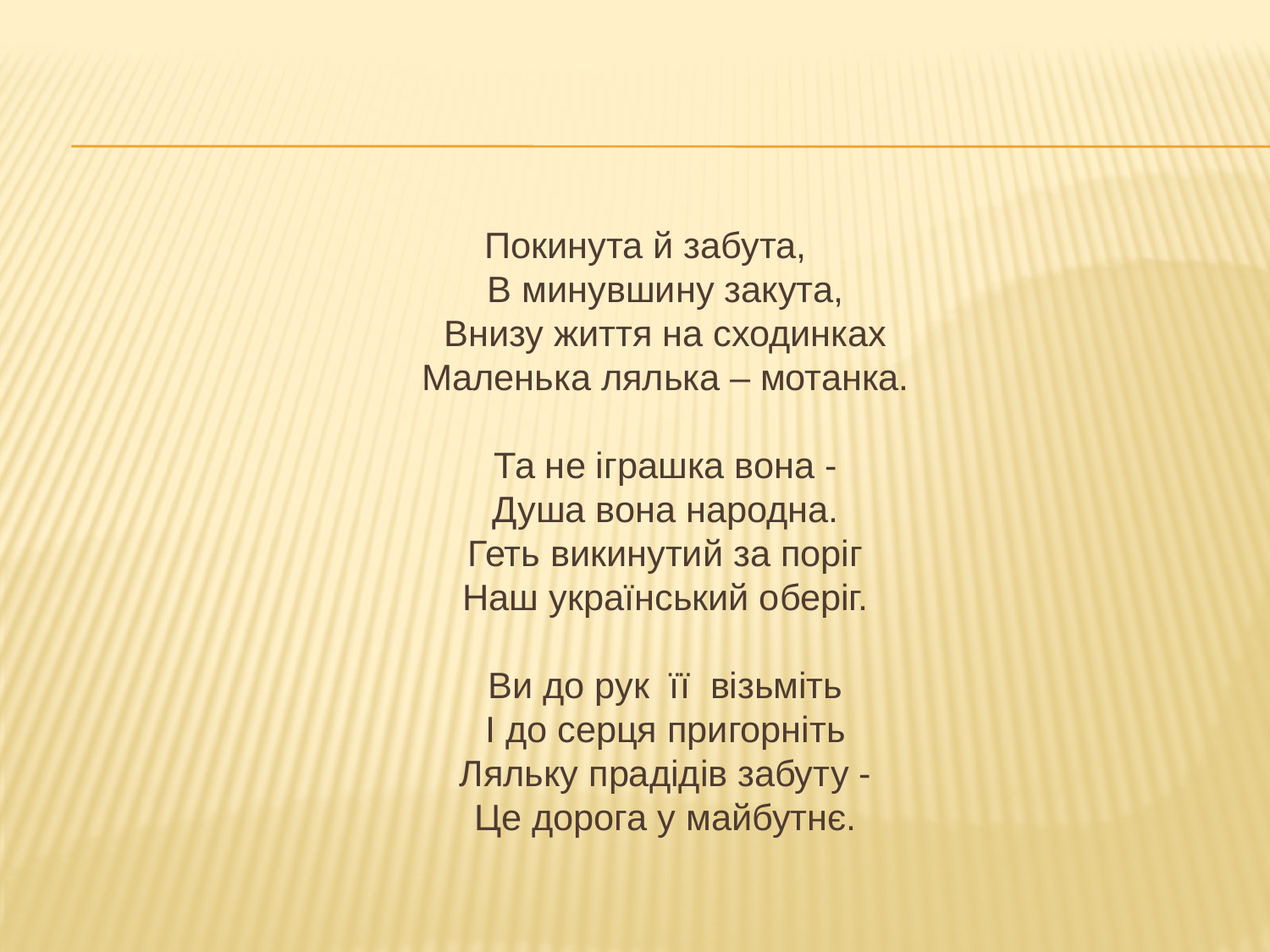

#
Покинута й забута,
В минувшину закута,
Внизу життя на сходинках
Маленька лялька – мотанка.
Та не іграшка вона -
Душа вона народна.
Геть викинутий за поріг
Наш український оберіг.
Ви до рук  її  візьміть
І до серця пригорніть
Ляльку прадідів забуту -
Це дорога у майбутнє.